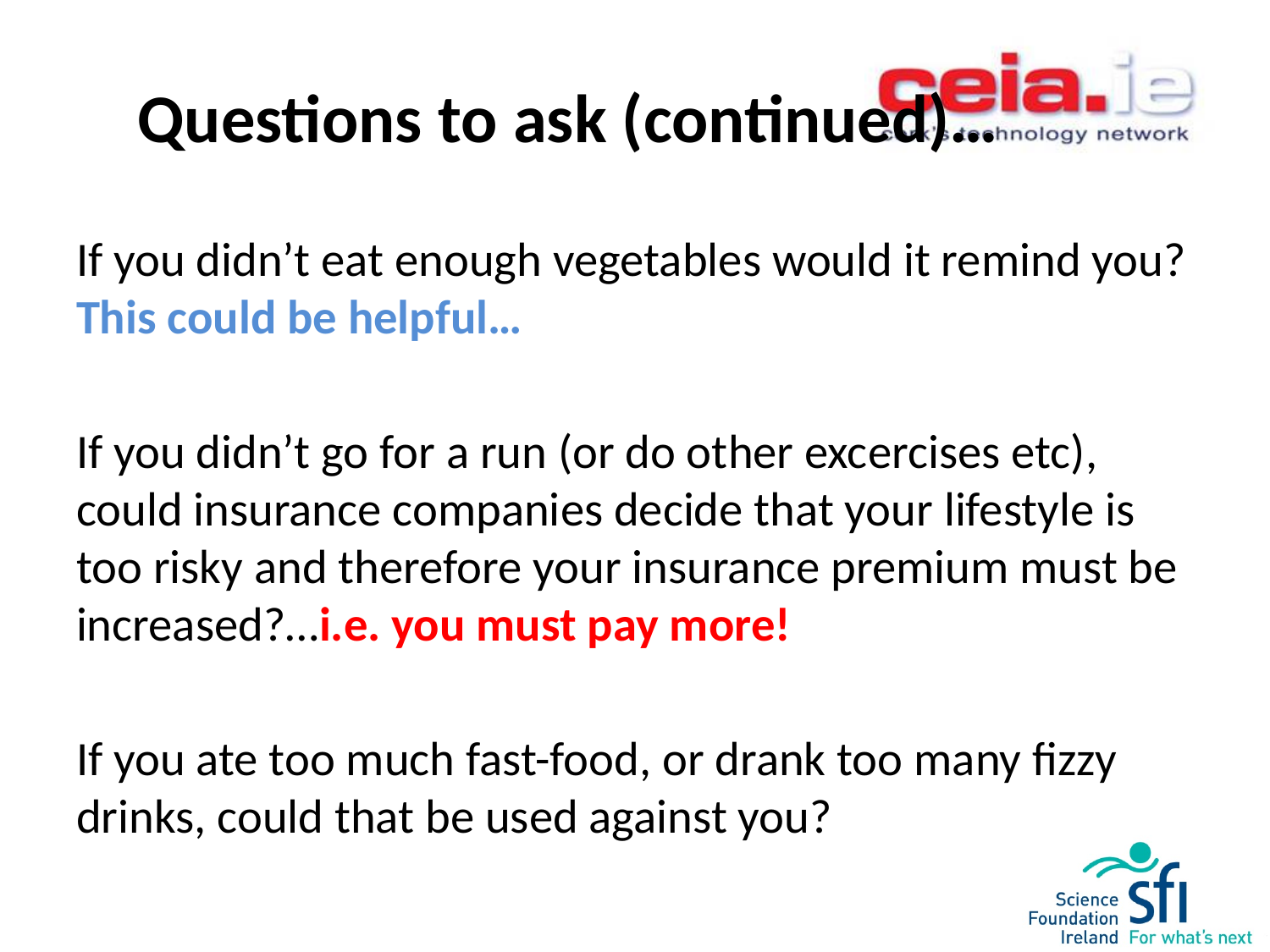

# Questions to ask (continued)…
If you didn’t eat enough vegetables would it remind you? This could be helpful…

If you didn’t go for a run (or do other excercises etc), could insurance companies decide that your lifestyle is too risky and therefore your insurance premium must be increased?…i.e. you must pay more!

If you ate too much fast-food, or drank too many fizzy drinks, could that be used against you?